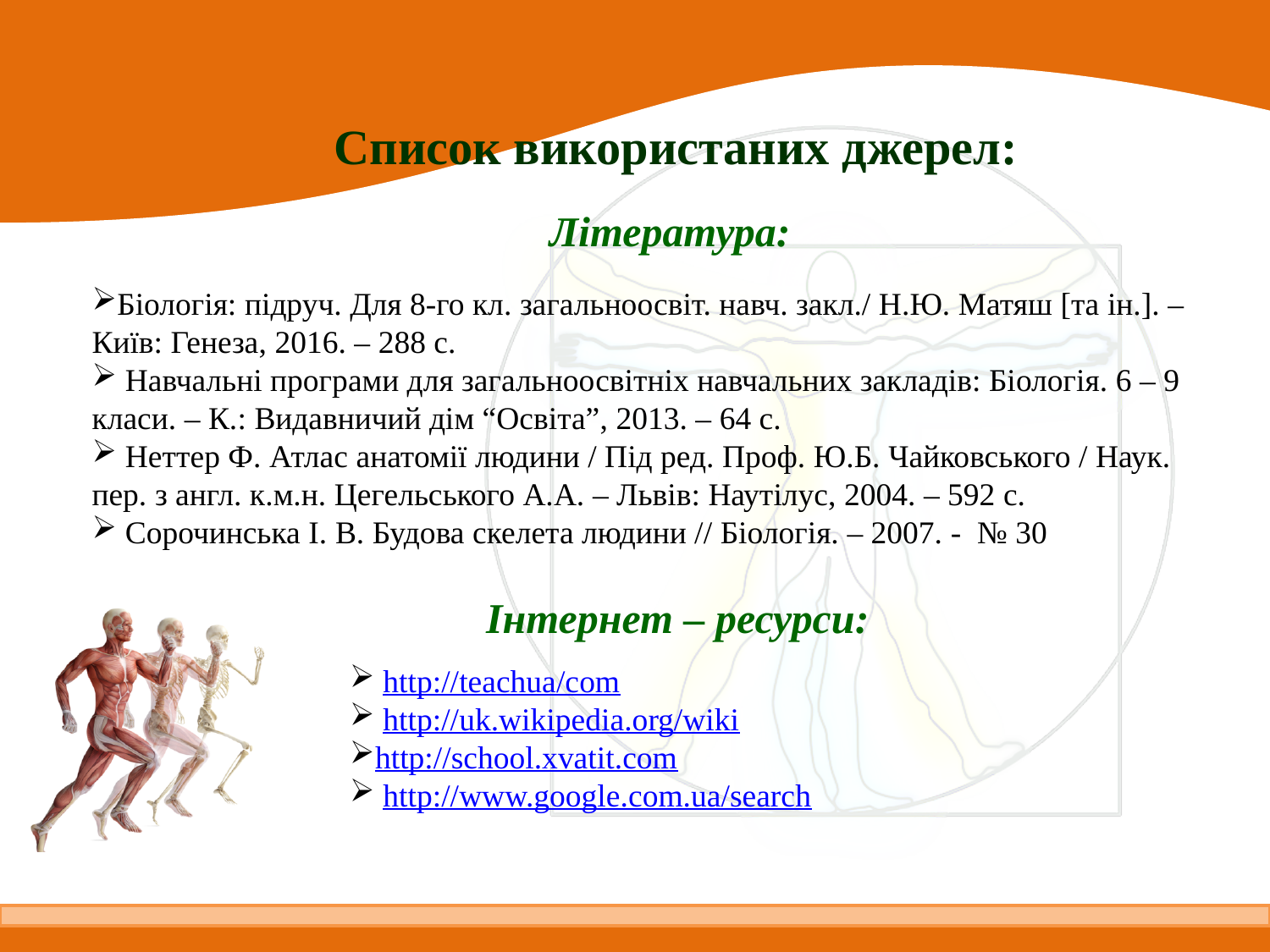

Список використаних джерел:
Література:
Біологія: підруч. Для 8-го кл. загальноосвіт. навч. закл./ Н.Ю. Матяш [та ін.]. – Київ: Генеза, 2016. – 288 с.
 Навчальні програми для загальноосвітніх навчальних закладів: Біологія. 6 – 9 класи. – К.: Видавничий дім “Освіта”, 2013. – 64 с.
 Неттер Ф. Атлас анатомії людини / Під ред. Проф. Ю.Б. Чайковського / Наук. пер. з англ. к.м.н. Цегельського А.А. – Львів: Наутілус, 2004. – 592 с.
 Сорочинська І. В. Будова скелета людини // Біологія. – 2007. -  № 30
Інтернет – ресурси:
 http://teachua/com
 http://uk.wikipedia.org/wiki
http://school.xvatit.com
 http://www.google.com.ua/search